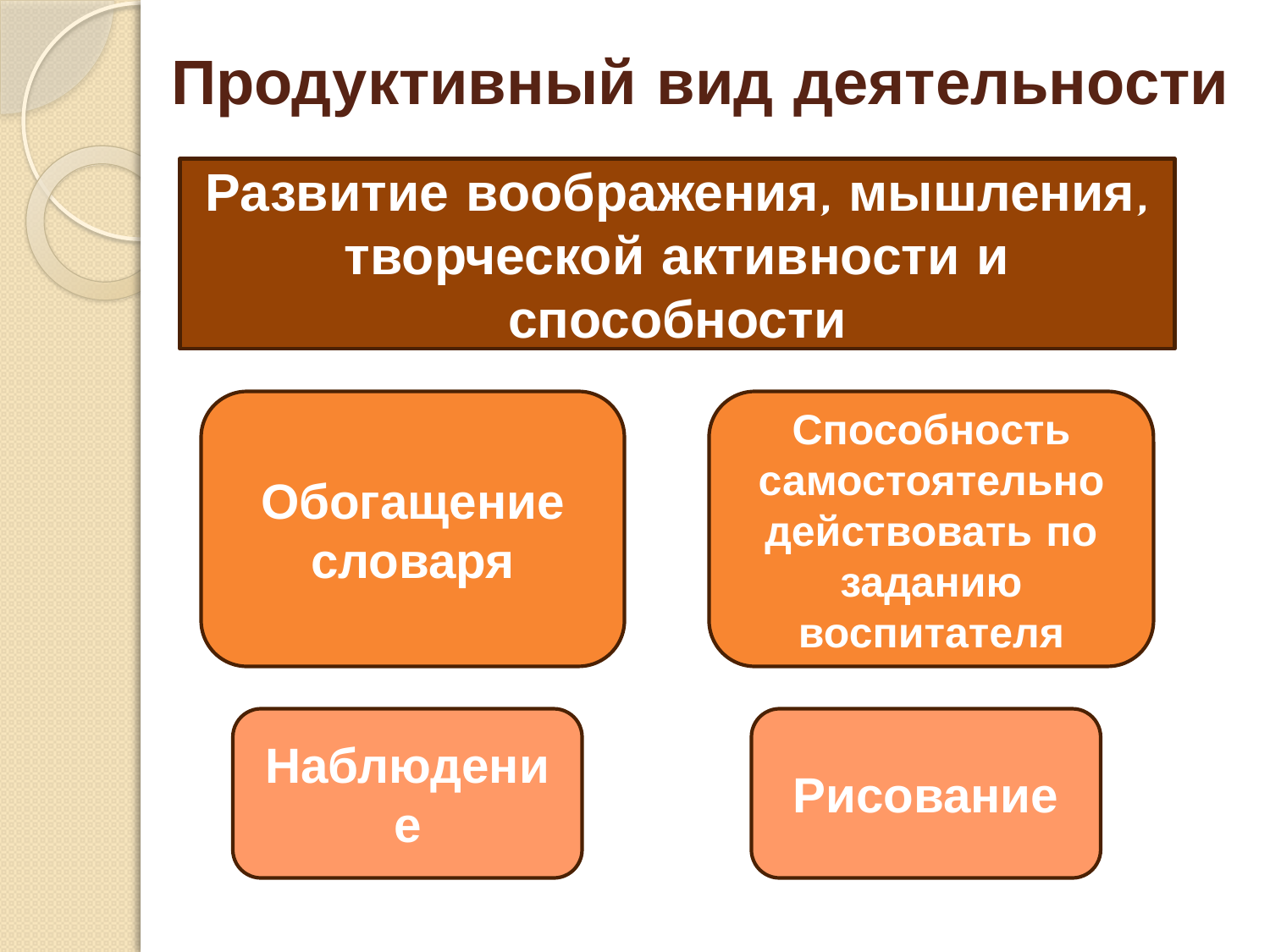

# Продуктивный вид деятельности
Развитие воображения, мышления, творческой активности и способности
Обогащение словаря
Способность самостоятельно действовать по заданию воспитателя
Наблюдение
Рисование